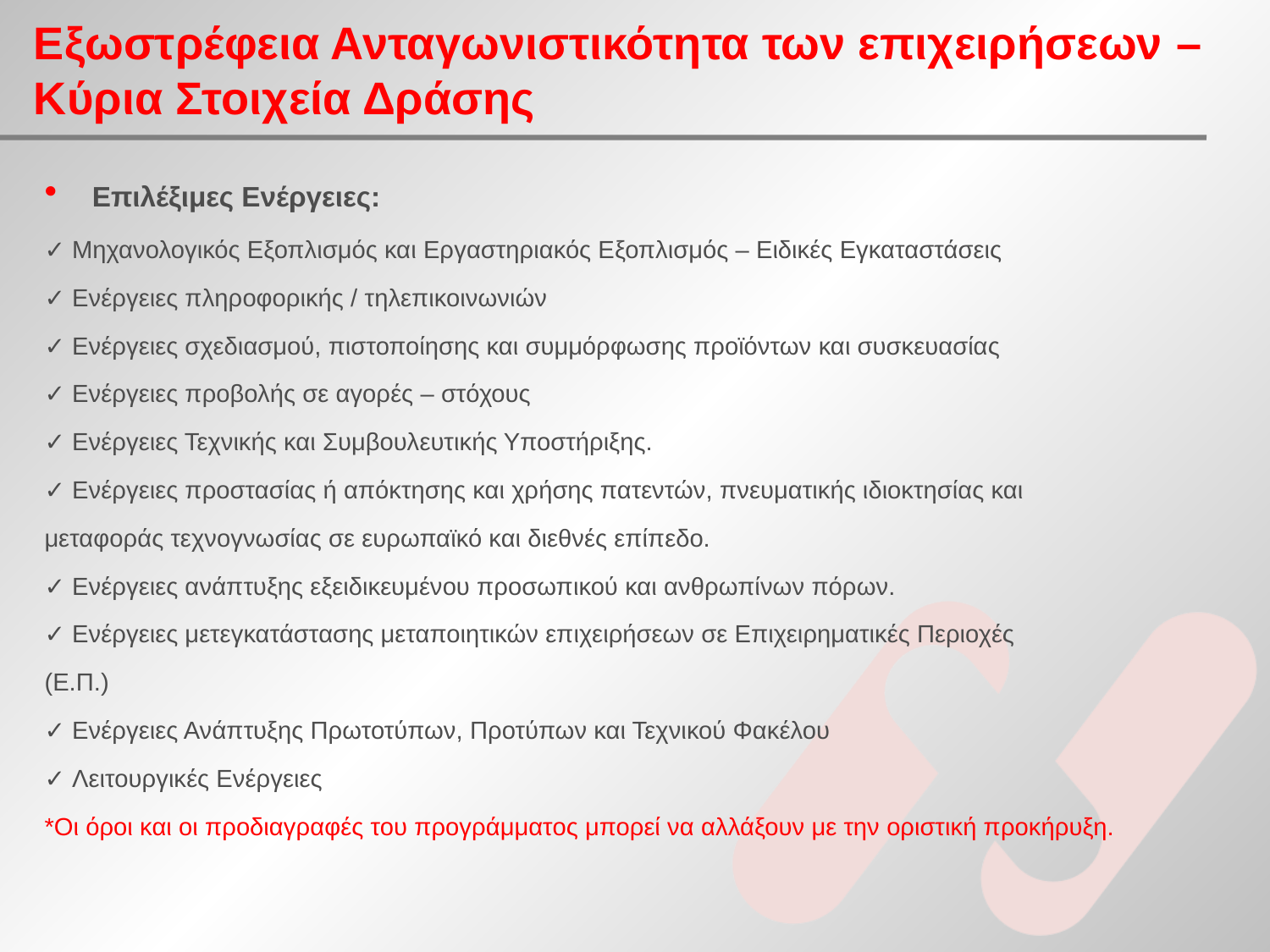

# Εξωστρέφεια Ανταγωνιστικότητα των επιχειρήσεων – Κύρια Στοιχεία Δράσης
Επιλέξιμες Ενέργειες:
✓ Μηχανολογικός Εξοπλισμός και Εργαστηριακός Εξοπλισμός – Ειδικές Εγκαταστάσεις
✓ Ενέργειες πληροφορικής / τηλεπικοινωνιών
✓ Ενέργειες σχεδιασμού, πιστοποίησης και συμμόρφωσης προϊόντων και συσκευασίας
✓ Ενέργειες προβολής σε αγορές – στόχους
✓ Ενέργειες Τεχνικής και Συμβουλευτικής Υποστήριξης.
✓ Ενέργειες προστασίας ή απόκτησης και χρήσης πατεντών, πνευματικής ιδιοκτησίας και
μεταφοράς τεχνογνωσίας σε ευρωπαϊκό και διεθνές επίπεδο.
✓ Ενέργειες ανάπτυξης εξειδικευμένου προσωπικού και ανθρωπίνων πόρων.
✓ Ενέργειες μετεγκατάστασης μεταποιητικών επιχειρήσεων σε Επιχειρηματικές Περιοχές
(Ε.Π.)
✓ Ενέργειες Ανάπτυξης Πρωτοτύπων, Προτύπων και Τεχνικού Φακέλου
✓ Λειτουργικές Ενέργειες
*Οι όροι και οι προδιαγραφές του προγράμματος μπορεί να αλλάξουν με την οριστική προκήρυξη.